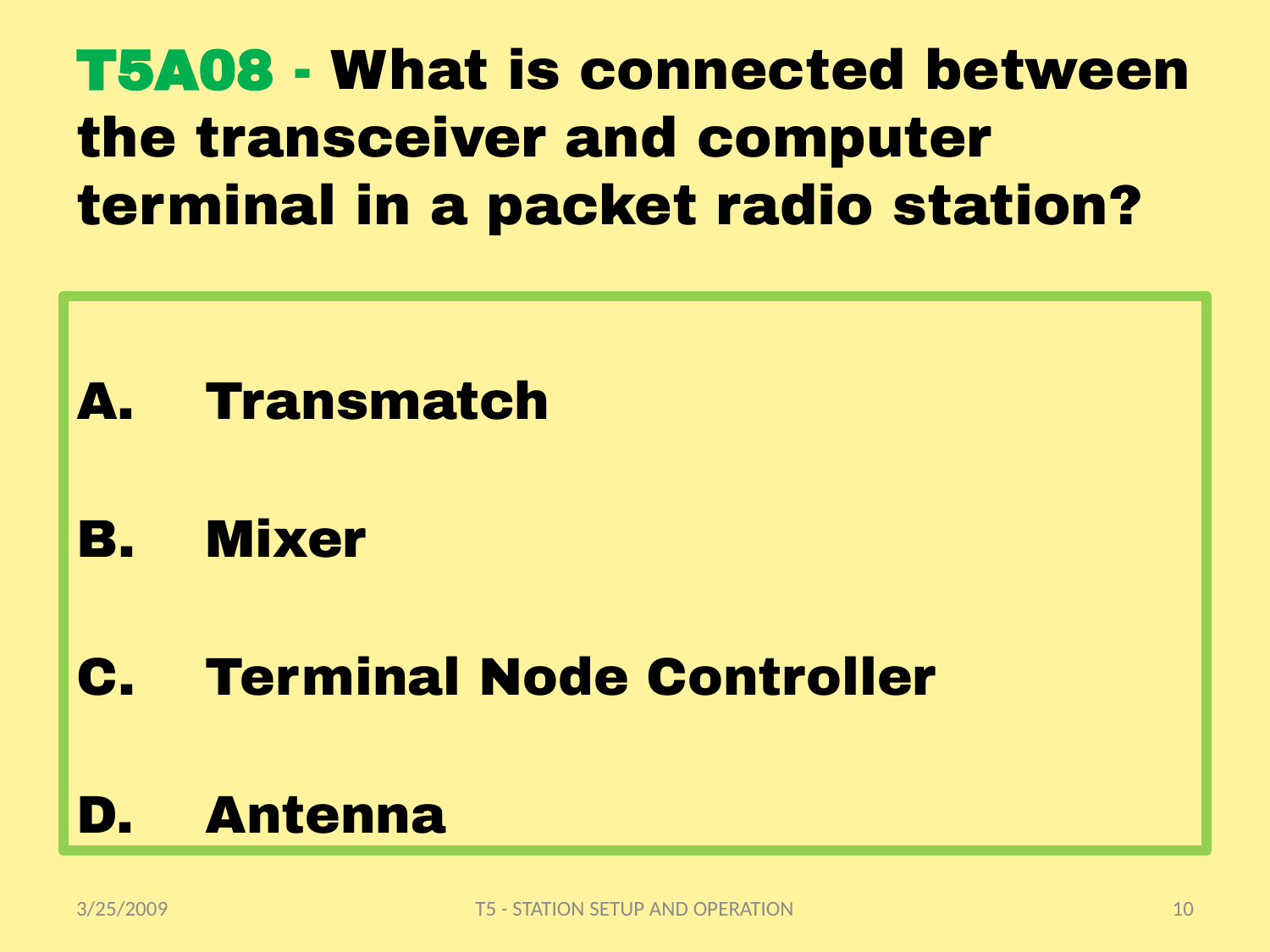

# T5A08 - What is connected between the transceiver and computer terminal in a packet radio station?
Transmatch
Mixer
Terminal Node Controller
Antenna
3/25/2009
T5 - STATION SETUP AND OPERATION
10